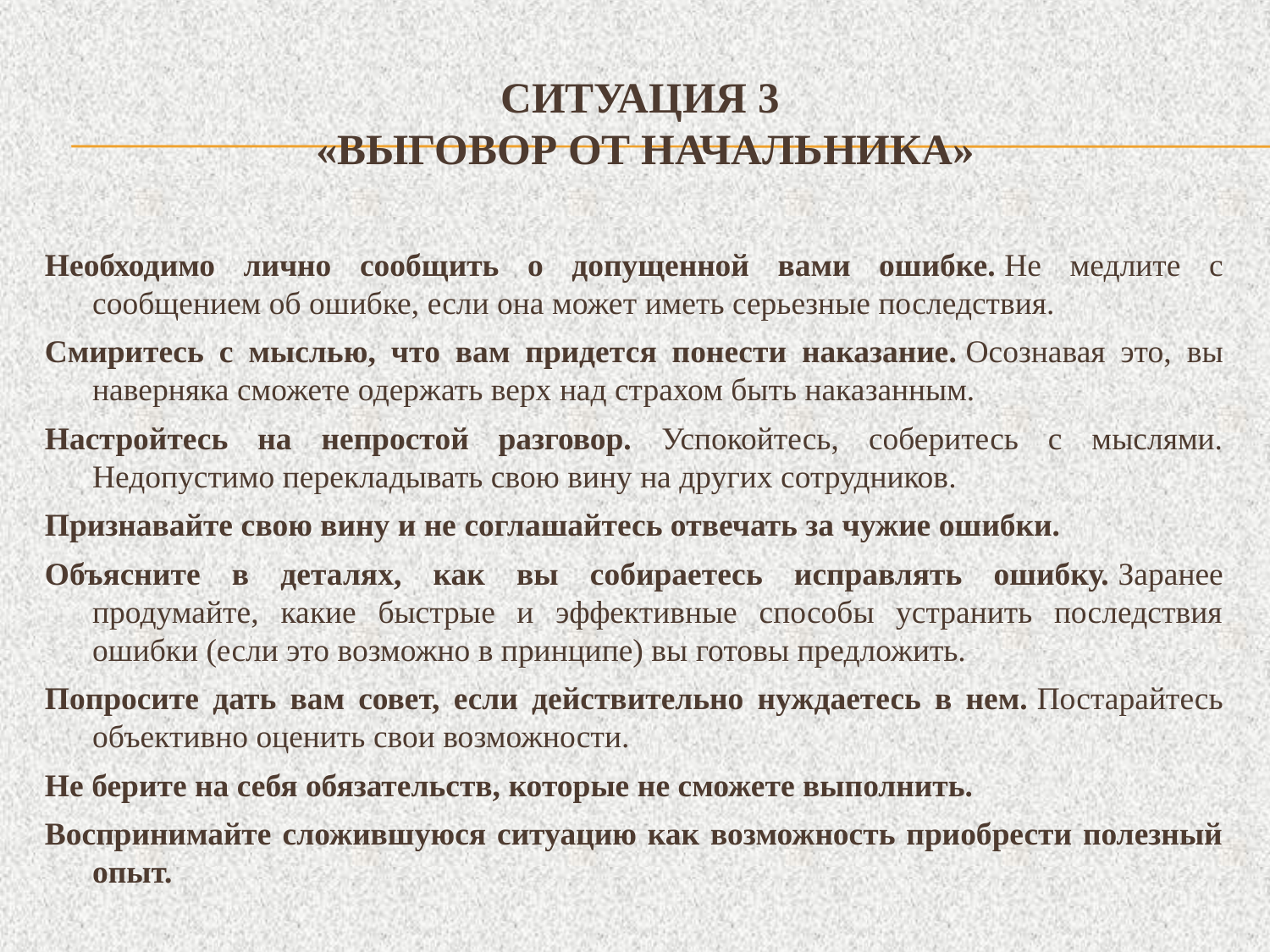

# Ситуация 3 «выговор от начальника»
Необходимо лично сообщить о допущенной вами ошибке. Не медлите с сообщением об ошибке, если она может иметь серьезные последствия.
Смиритесь с мыслью, что вам придется понести наказание. Осознавая это, вы наверняка сможете одержать верх над страхом быть наказанным.
Настройтесь на непростой разговор. Успокойтесь, соберитесь с мыслями. Недопустимо перекладывать свою вину на других сотрудников.
Признавайте свою вину и не соглашайтесь отвечать за чужие ошибки.
Объясните в деталях, как вы собираетесь исправлять ошибку. Заранее продумайте, какие быстрые и эффективные способы устранить последствия ошибки (если это возможно в принципе) вы готовы предложить.
Попросите дать вам совет, если действительно нуждаетесь в нем. Постарайтесь объективно оценить свои возможности.
Не берите на себя обязательств, которые не сможете выполнить.
Воспринимайте сложившуюся ситуацию как возможность приобрести полезный опыт.